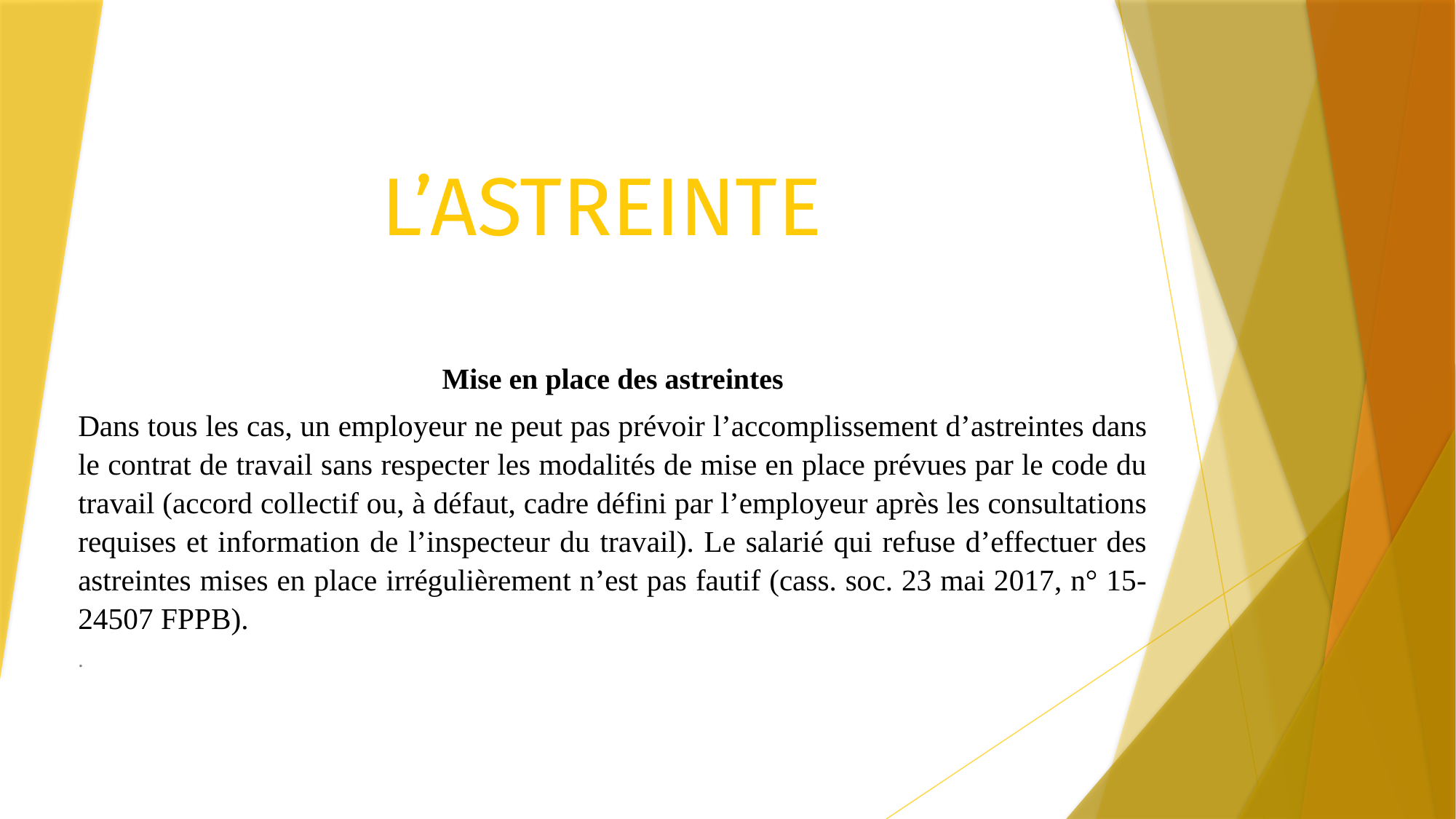

# L’ASTREINTE

Mise en place des astreintes
Dans tous les cas, un employeur ne peut pas prévoir l’accomplissement d’astreintes dans le contrat de travail sans respecter les modalités de mise en place prévues par le code du travail (accord collectif ou, à défaut, cadre défini par l’employeur après les consultations requises et information de l’inspecteur du travail). Le salarié qui refuse d’effectuer des astreintes mises en place irrégulièrement n’est pas fautif (cass. soc. 23 mai 2017, n° 15-24507 FPPB).
.